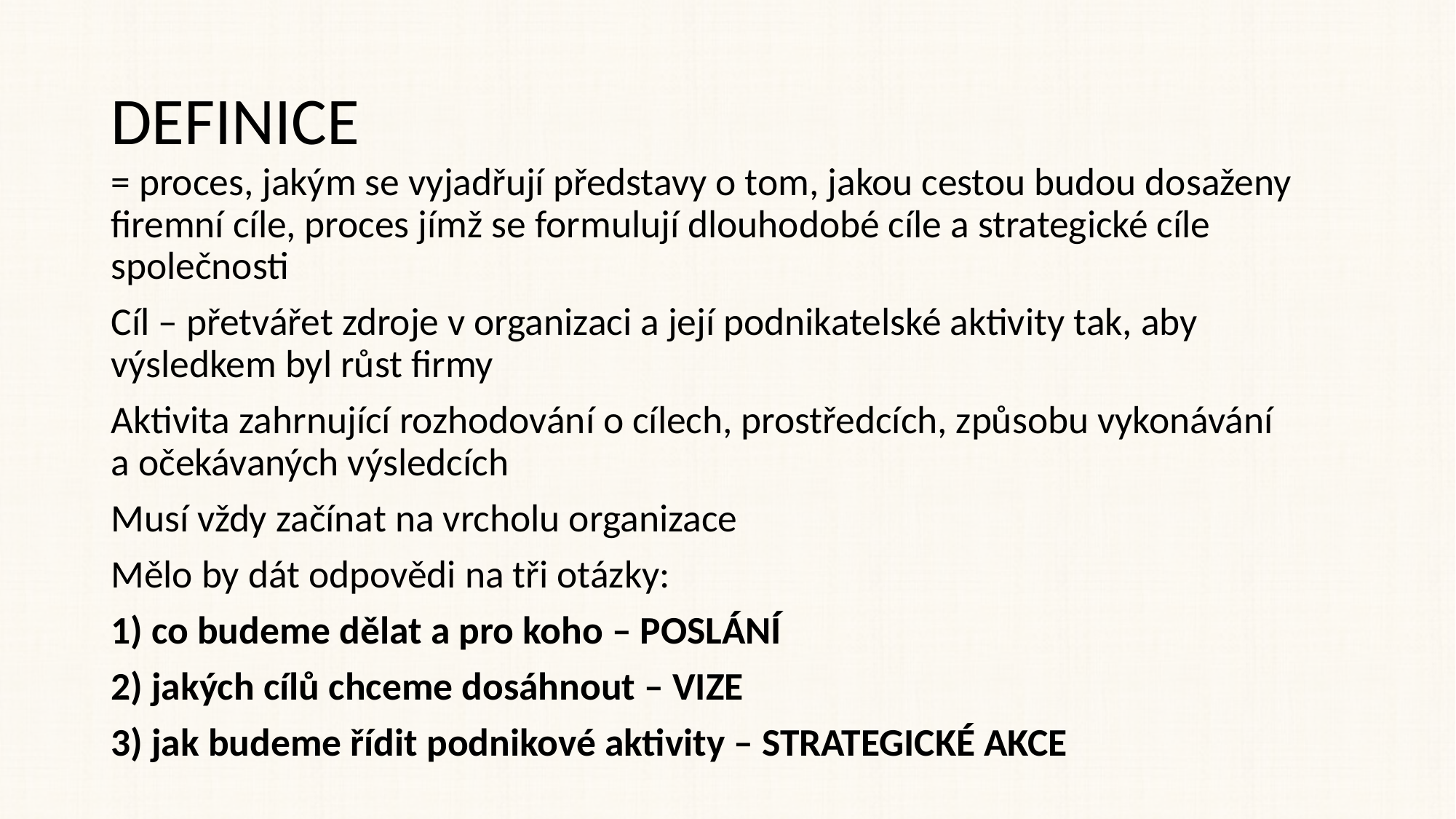

# DEFINICE
= proces, jakým se vyjadřují představy o tom, jakou cestou budou dosaženy firemní cíle, proces jímž se formulují dlouhodobé cíle a strategické cíle společnosti
Cíl – přetvářet zdroje v organizaci a její podnikatelské aktivity tak, aby výsledkem byl růst firmy
Aktivita zahrnující rozhodování o cílech, prostředcích, způsobu vykonávání
a očekávaných výsledcích
Musí vždy začínat na vrcholu organizace
Mělo by dát odpovědi na tři otázky:
1) co budeme dělat a pro koho – POSLÁNÍ
2) jakých cílů chceme dosáhnout – VIZE
3) jak budeme řídit podnikové aktivity – STRATEGICKÉ AKCE